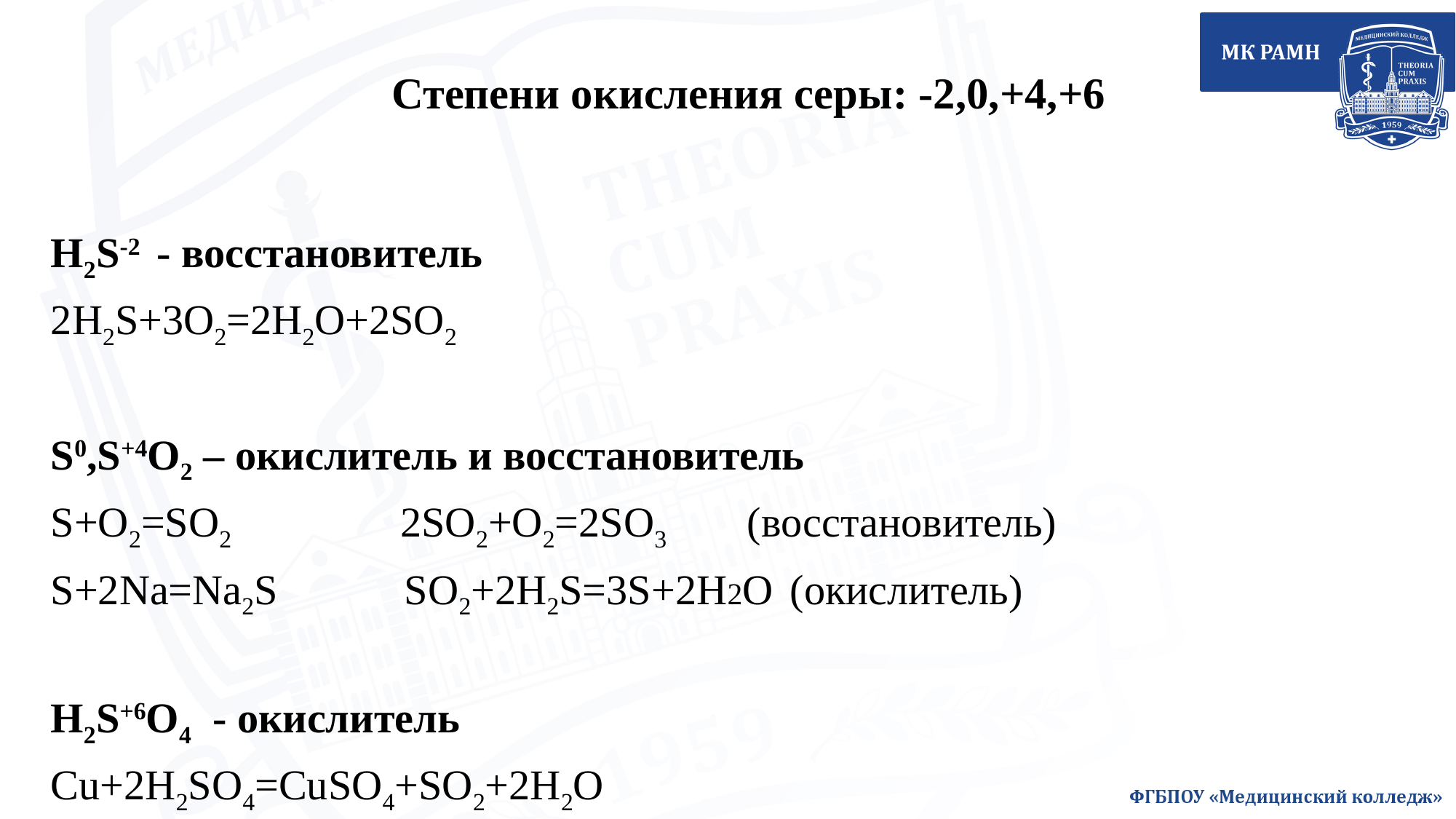

# Степени окисления серы: -2,0,+4,+6
Н2S-2  - восстановитель
2Н2S+3O2=2H2O+2SO2

S0,S+4O2 – окислитель и восстановитель
S+O2=SO2                2SO2+O2=2SO3             (восстановитель)
S+2Na=Na2S            SO2+2H2S=3S+2H2О  (окислитель)

Н2S+6O4  - окислитель
Cu+2H2SO4=CuSO4+SO2+2H2O